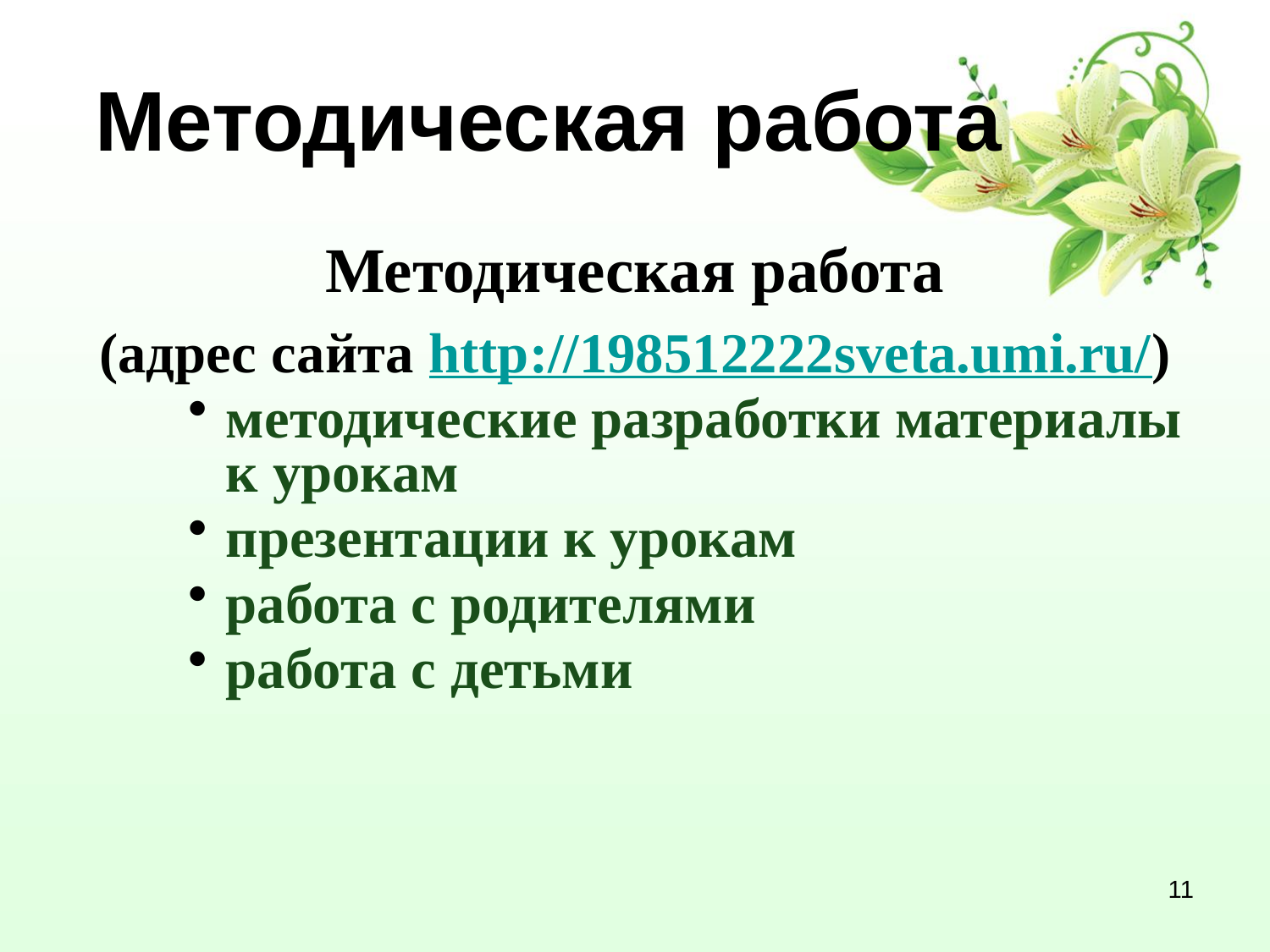

# Методическая работа
Методическая работа
(адрес сайта http://198512222sveta.umi.ru/)
методические разработки материалы к урокам
презентации к урокам
работа с родителями
работа с детьми

11